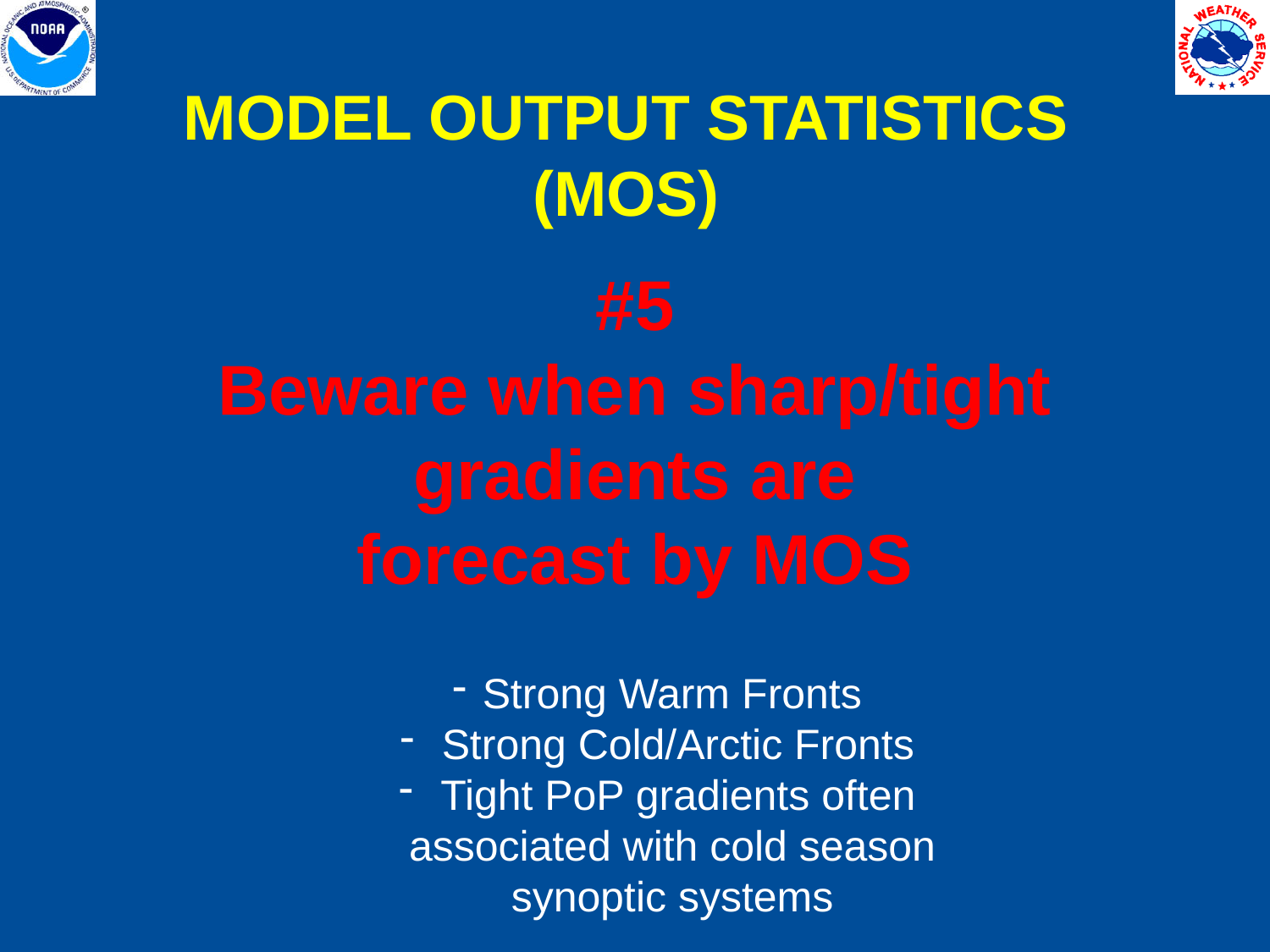

MODEL OUTPUT STATISTICS (MOS)
#5
Beware when sharp/tight gradients are
forecast by MOS

Strong Warm Fronts
 Strong Cold/Arctic Fronts
 Tight PoP gradients often associated with cold season synoptic systems